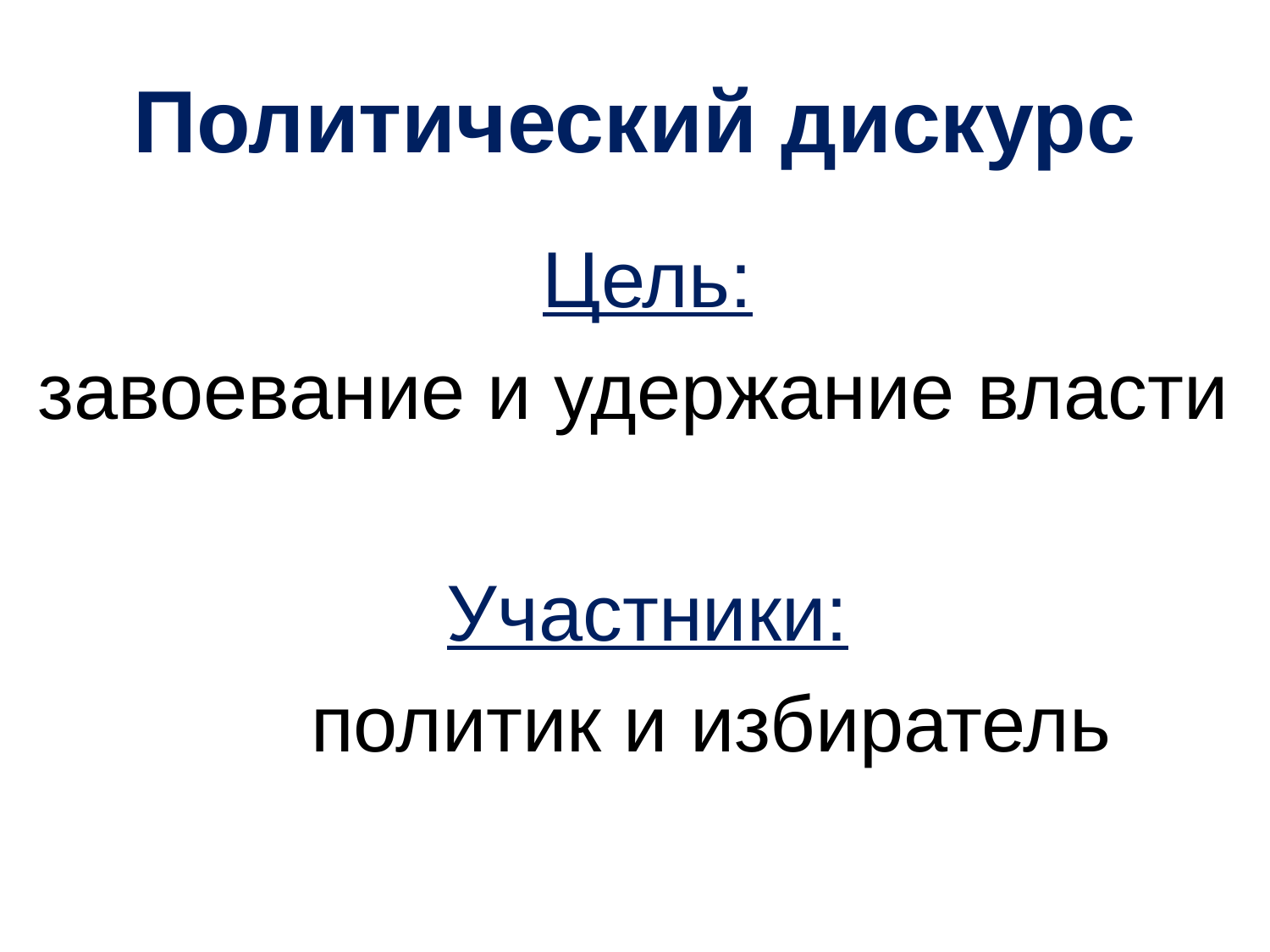

# Политический дискурс
Цель:
завоевание и удержание власти

Участники:
	политик и избиратель